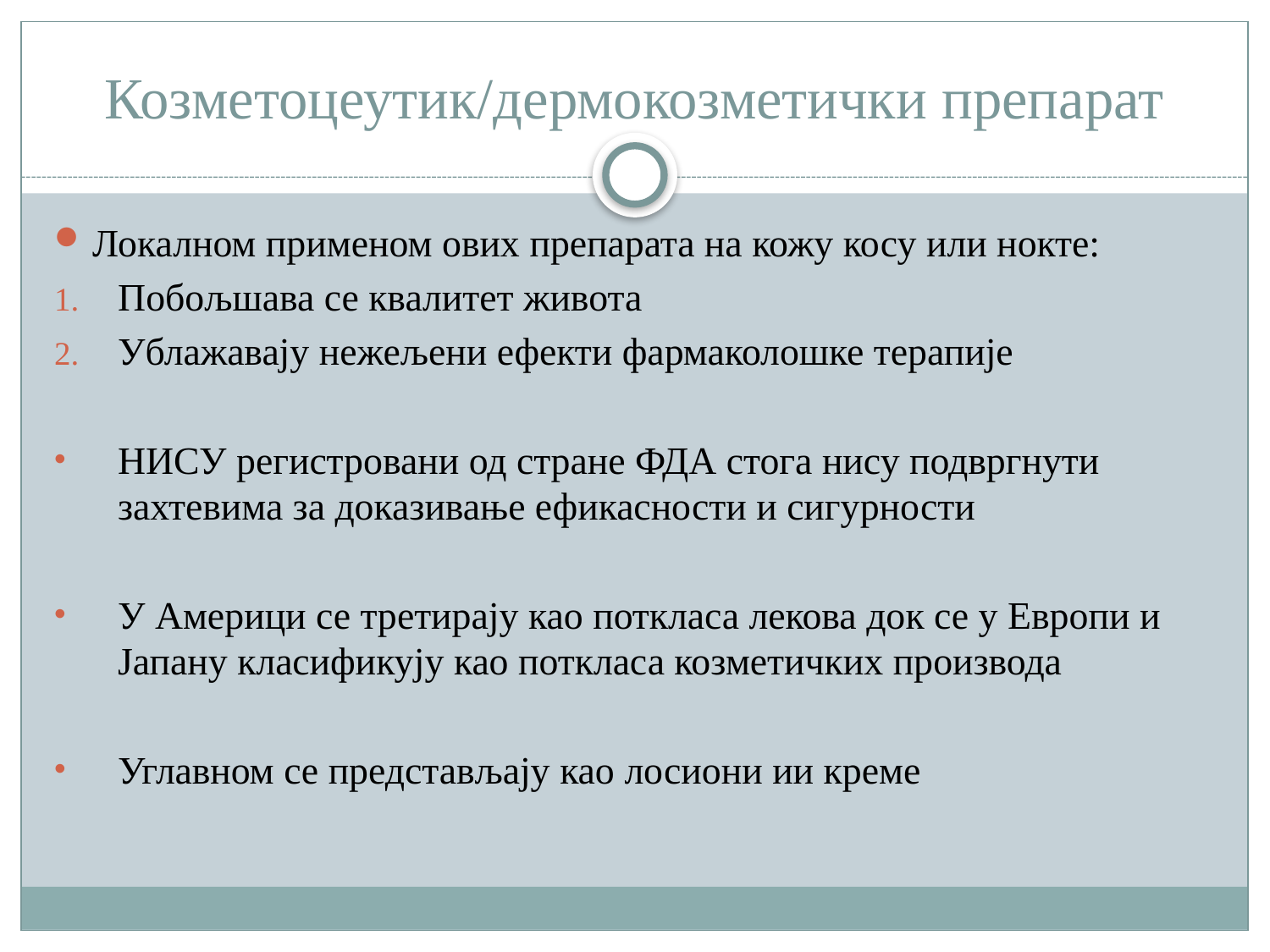

# Козметоцеутик/дермокозметички препарат
Локалном применом ових препарата на кожу косу или нокте:
Побољшава се квалитет живота
Ублажавају нежељени ефекти фармаколошке терапије

НИСУ регистровани од стране ФДА стога нису подвргнути захтевима за доказивање ефикасности и сигурности

У Америци се третирају као поткласа лекова док се у Европи и Јапану класификују као поткласа козметичких производа

Углавном се представљају као лосиони ии креме